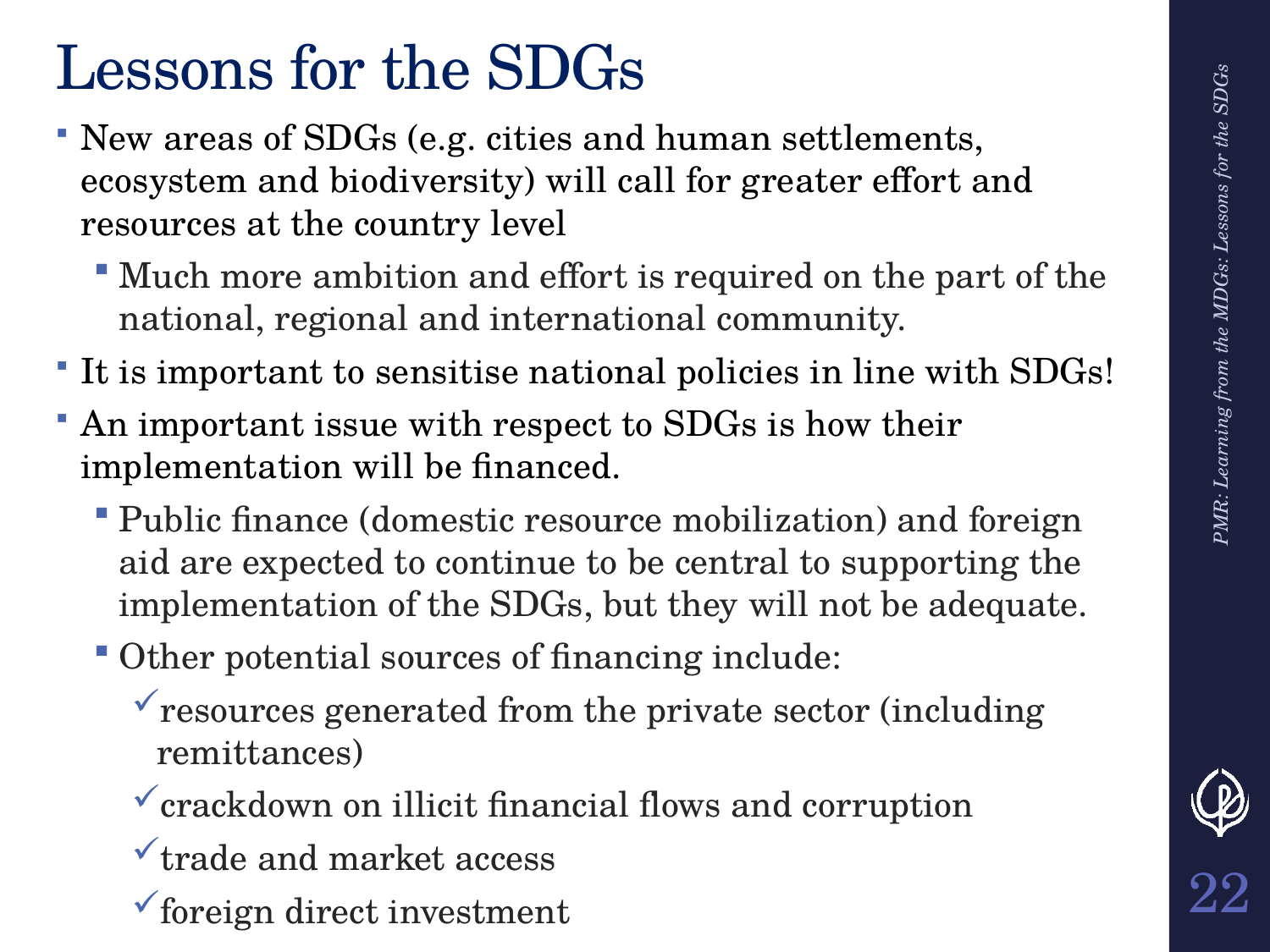

# Lessons for the SDGs
New areas of SDGs (e.g. cities and human settlements, ecosystem and biodiversity) will call for greater effort and resources at the country level
Much more ambition and effort is required on the part of the national, regional and international community.
It is important to sensitise national policies in line with SDGs!
An important issue with respect to SDGs is how their implementation will be financed.
Public finance (domestic resource mobilization) and foreign aid are expected to continue to be central to supporting the implementation of the SDGs, but they will not be adequate.
Other potential sources of financing include:
resources generated from the private sector (including remittances)
crackdown on illicit financial flows and corruption
trade and market access
foreign direct investment
PMR: Learning from the MDGs: Lessons for the SDGs
22